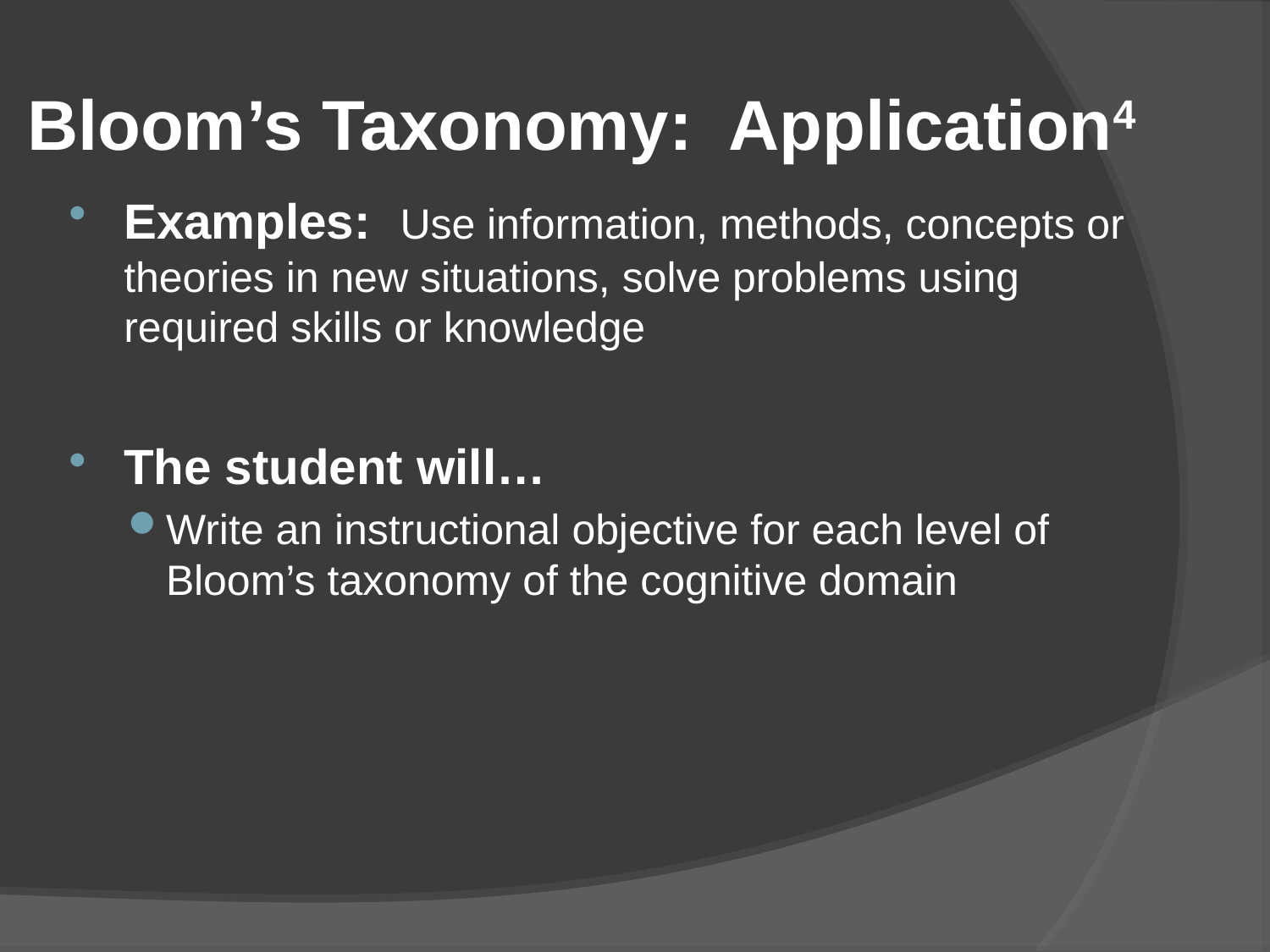

# Bloom’s Taxonomy:  Application4
Examples:  Use information, methods, concepts or theories in new situations, solve problems using required skills or knowledge

The student will…
Write an instructional objective for each level of Bloom’s taxonomy of the cognitive domain